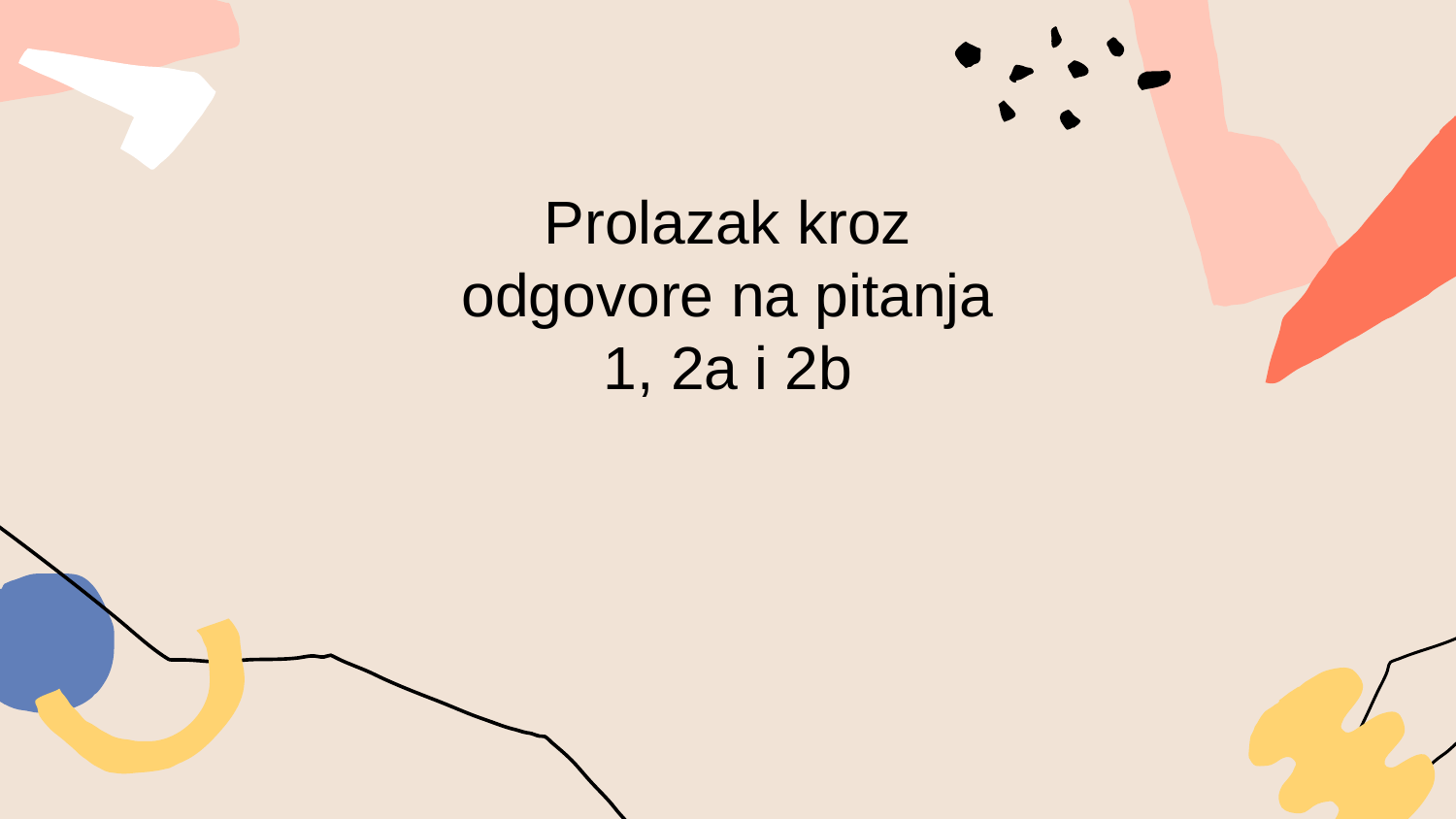

# Prolazak kroz odgovore na pitanja 1, 2a i 2b